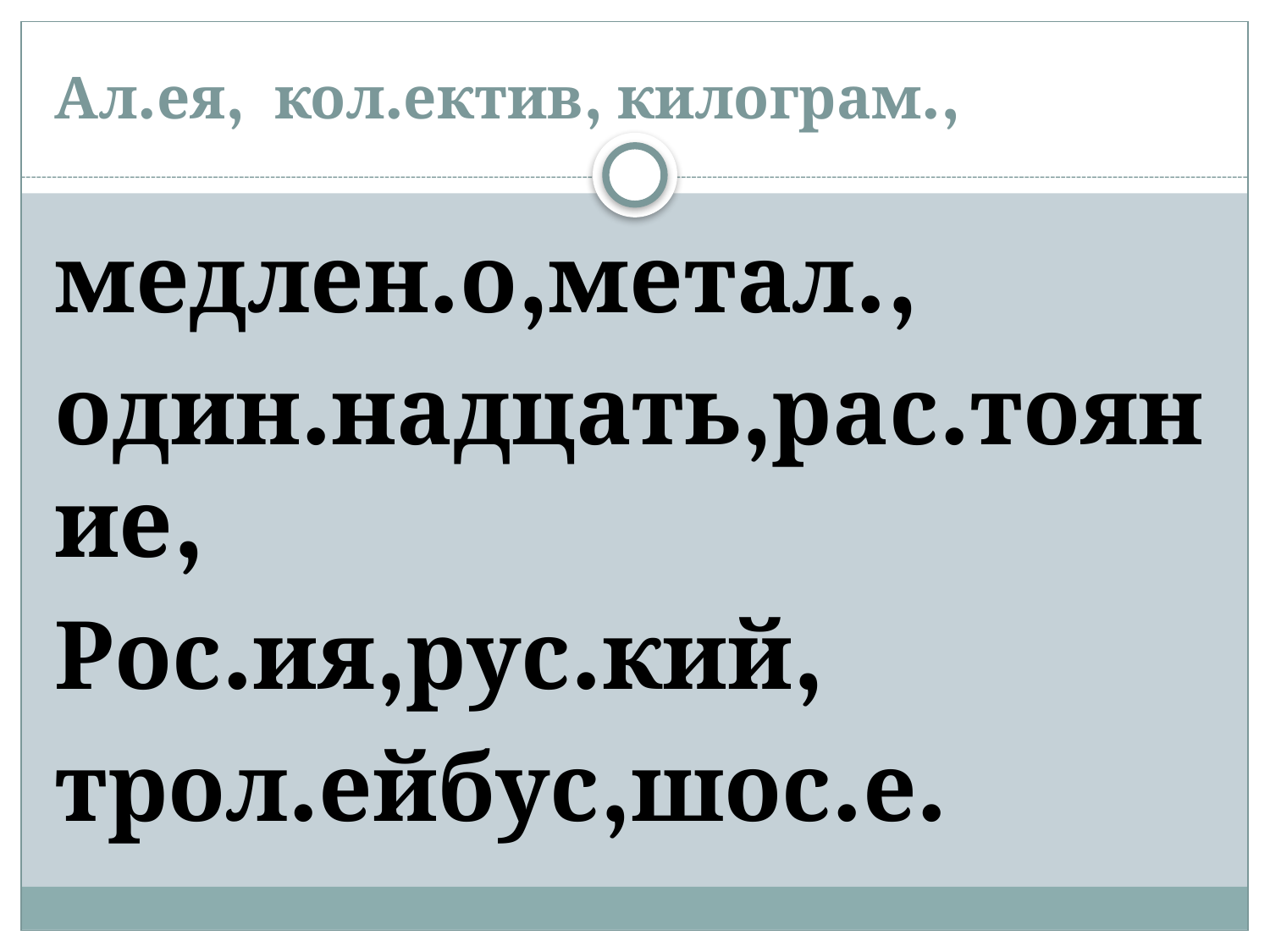

# Ал.ея,  кол.ектив, килограм.,
медлен.о,метал.,
один.надцать,рас.тояние,
Рос.ия,рус.кий,
трол.ейбус,шос.е.